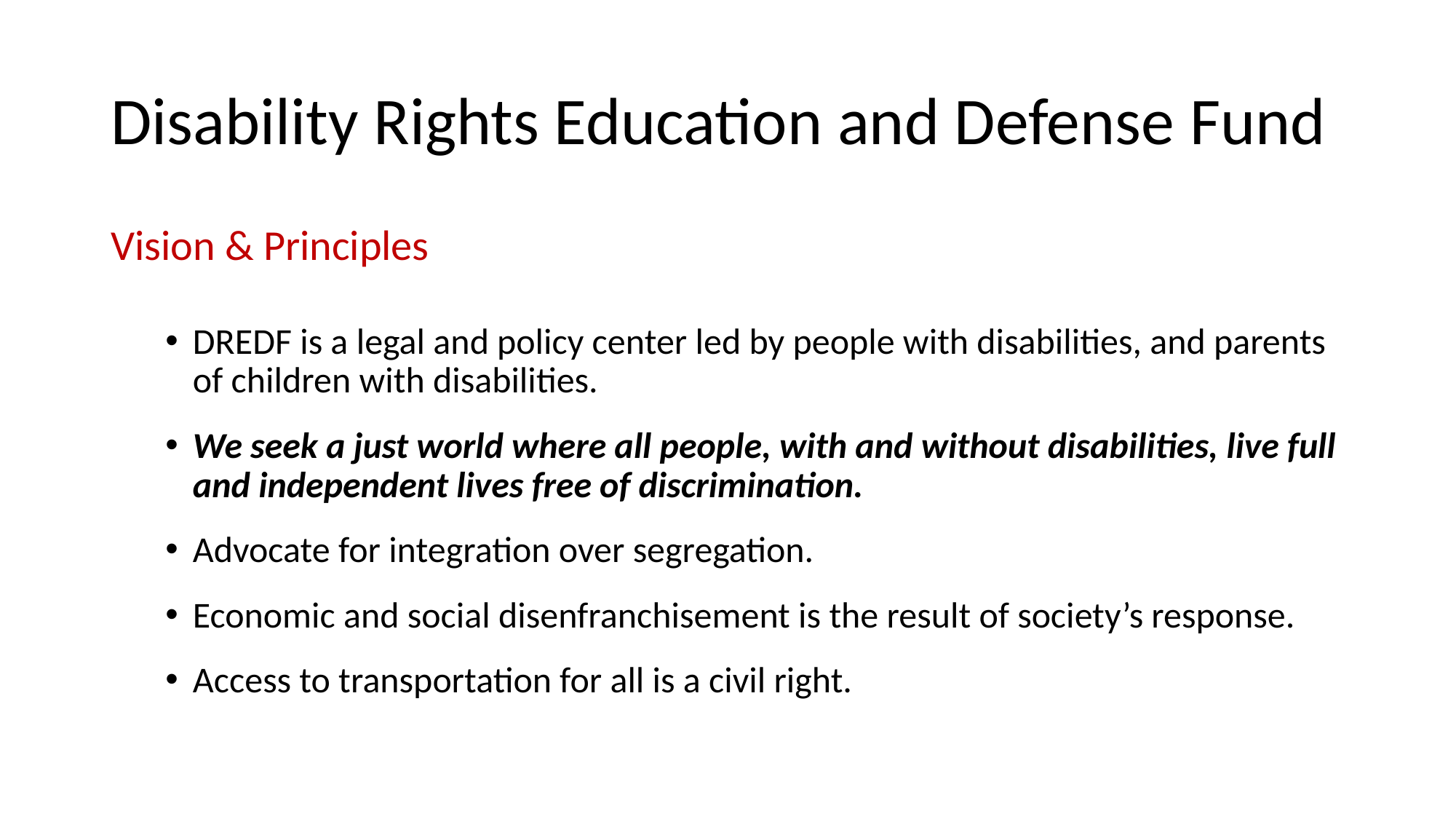

# Disability Rights Education and Defense Fund
Vision & Principles

DREDF is a legal and policy center led by people with disabilities, and parents of children with disabilities.
We seek a just world where all people, with and without disabilities, live full and independent lives free of discrimination.
Advocate for integration over segregation.
Economic and social disenfranchisement is the result of society’s response.
Access to transportation for all is a civil right.